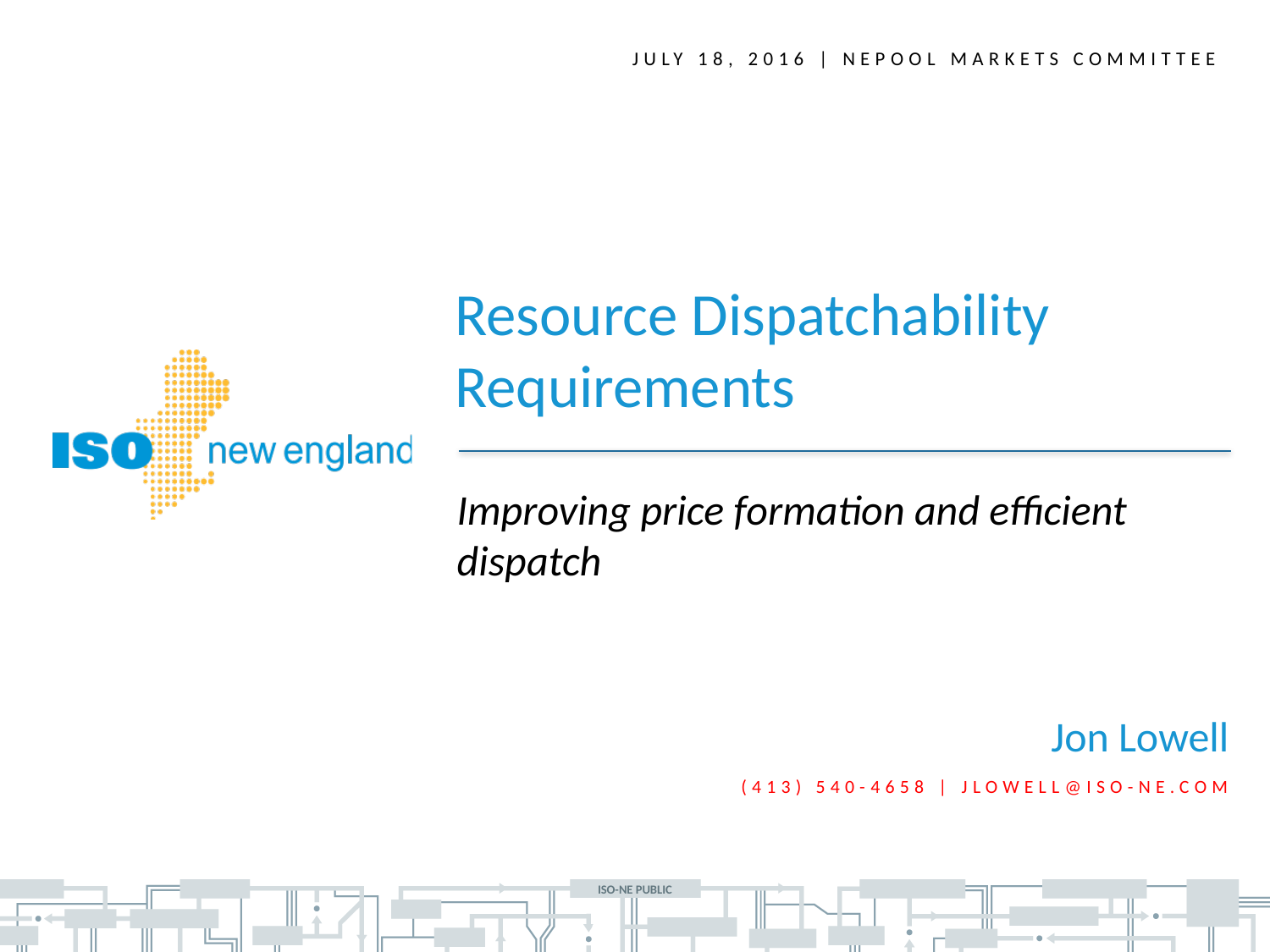

July 18, 2016 | nepool markets committee
Resource Dispatchability Requirements
Improving price formation and efficient dispatch
Jon Lowell
(413) 540-4658 | jlowell@iso-ne.com